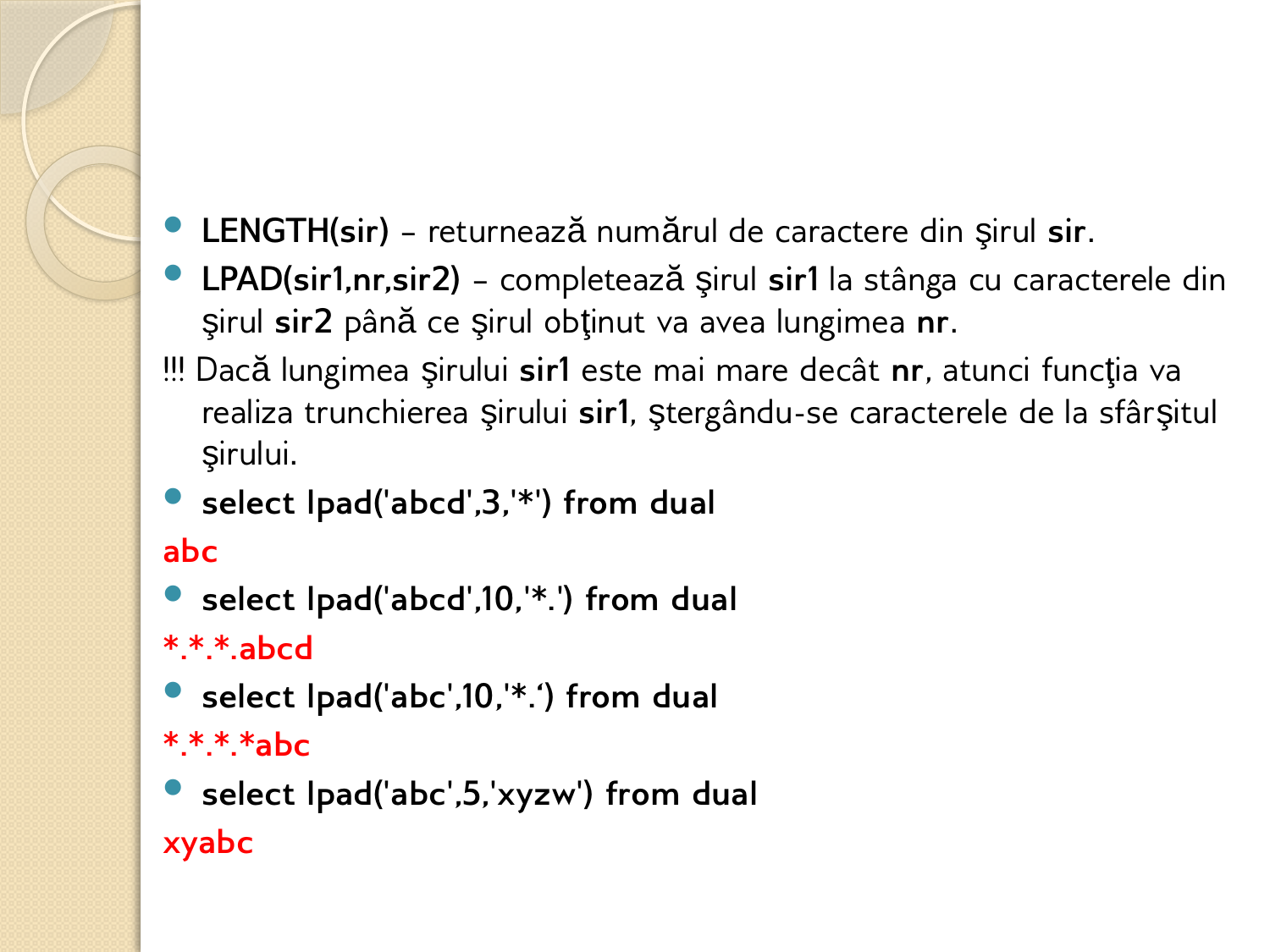

#
LENGTH(sir) – returnează numărul de caractere din şirul sir.
LPAD(sir1,nr,sir2) – completează şirul sir1 la stânga cu caracterele din şirul sir2 până ce şirul obţinut va avea lungimea nr.
!!! Dacă lungimea şirului sir1 este mai mare decât nr, atunci funcţia va realiza trunchierea şirului sir1, ştergându-se caracterele de la sfârşitul şirului.
select lpad('abcd',3,'*') from dual
abc
select lpad('abcd',10,'*.') from dual
*.*.*.abcd
select lpad('abc',10,'*.‘) from dual
*.*.*.*abc
select lpad('abc',5,'xyzw') from dual
xyabc